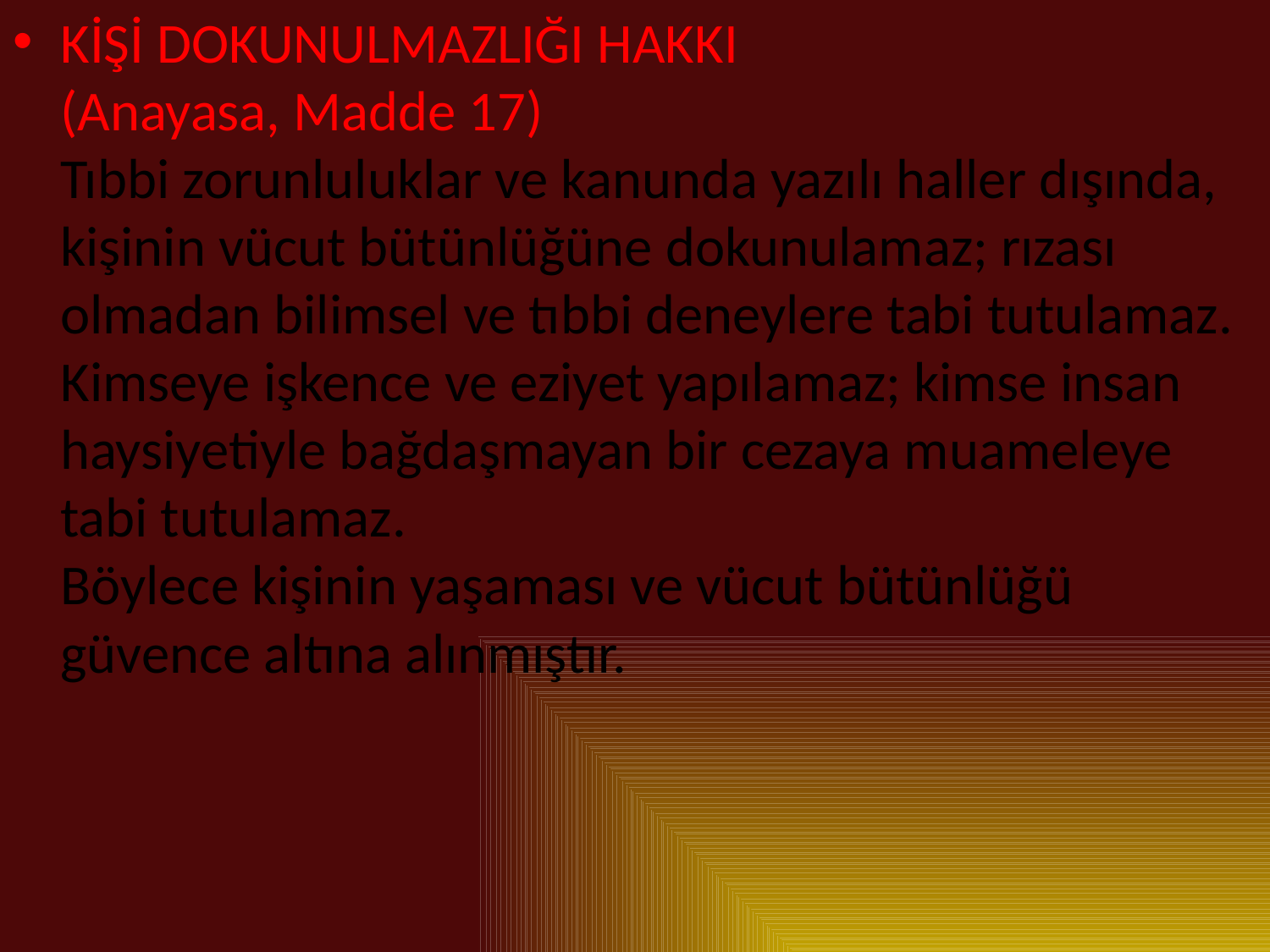

KİŞİ DOKUNULMAZLIĞI HAKKI
(Anayasa, Madde 17)
Tıbbi zorunluluklar ve kanunda yazılı haller dışında, kişinin vücut bütünlüğüne dokunulamaz; rızası olmadan bilimsel ve tıbbi deneylere tabi tutulamaz. Kimseye işkence ve eziyet yapılamaz; kimse insan haysiyetiyle bağdaşmayan bir cezaya muameleye tabi tutulamaz.
Böylece kişinin yaşaması ve vücut bütünlüğü güvence altına alınmıştır.